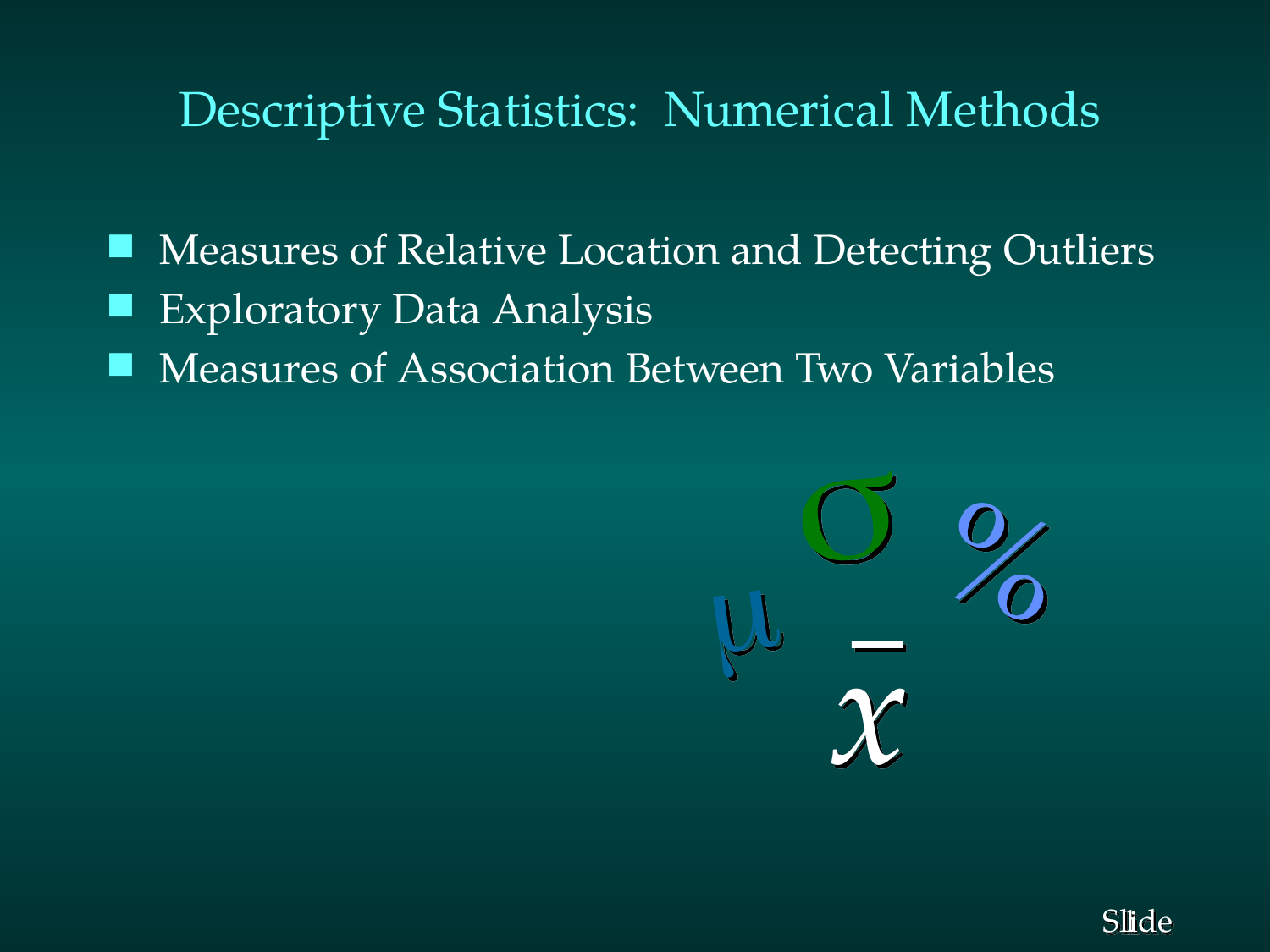

# Descriptive Statistics:  Numerical Methods
Measures of Relative Location and Detecting Outliers
Exploratory Data Analysis
Measures of Association Between Two Variables

σ
%
μ
x